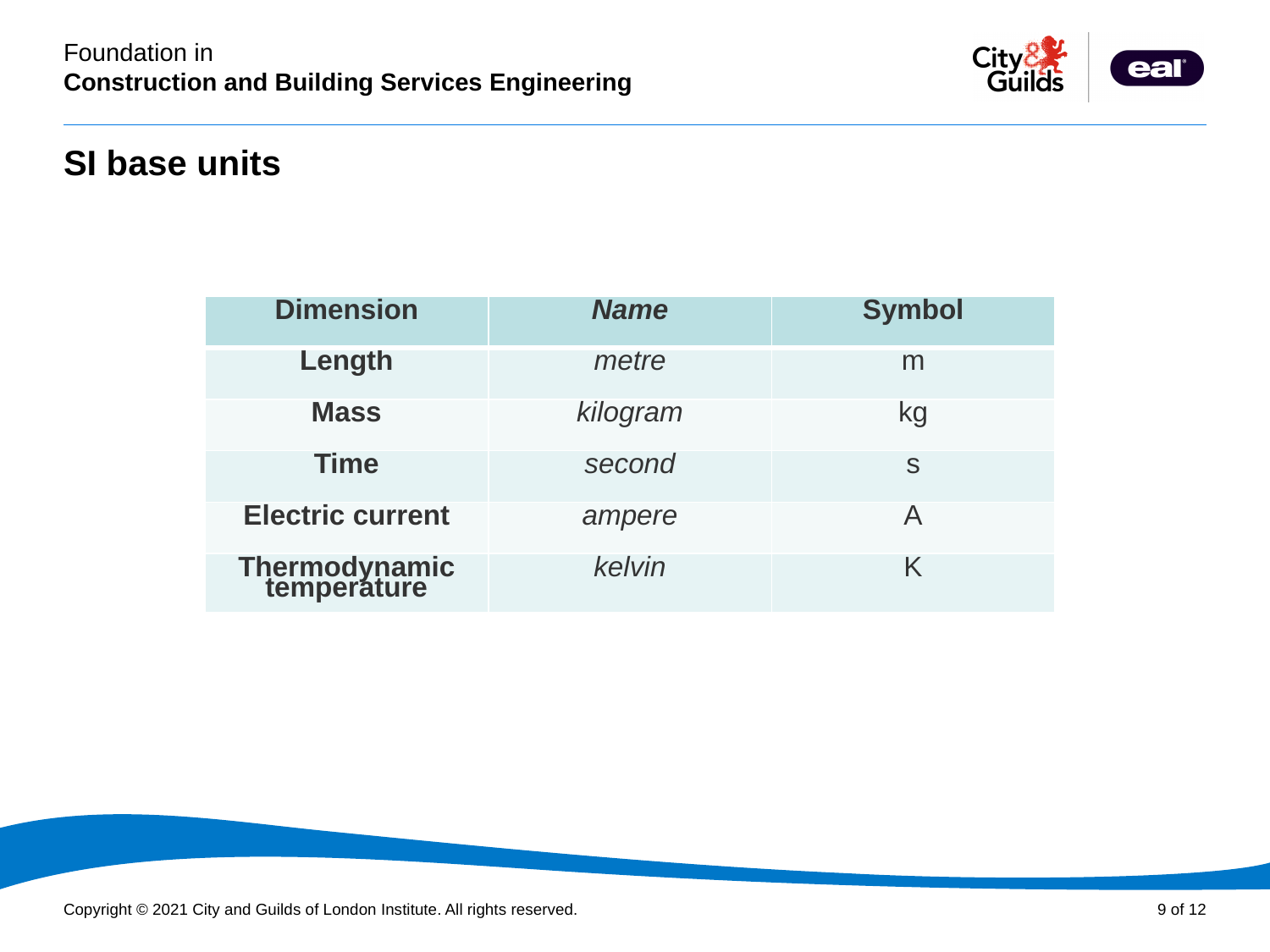

# SI base units
| Dimension | Name | Symbol |
| --- | --- | --- |
| Length | metre | m |
| Mass | kilogram | kg |
| Time | second | s |
| Electric current | ampere | A |
| Thermodynamic temperature | kelvin | K |